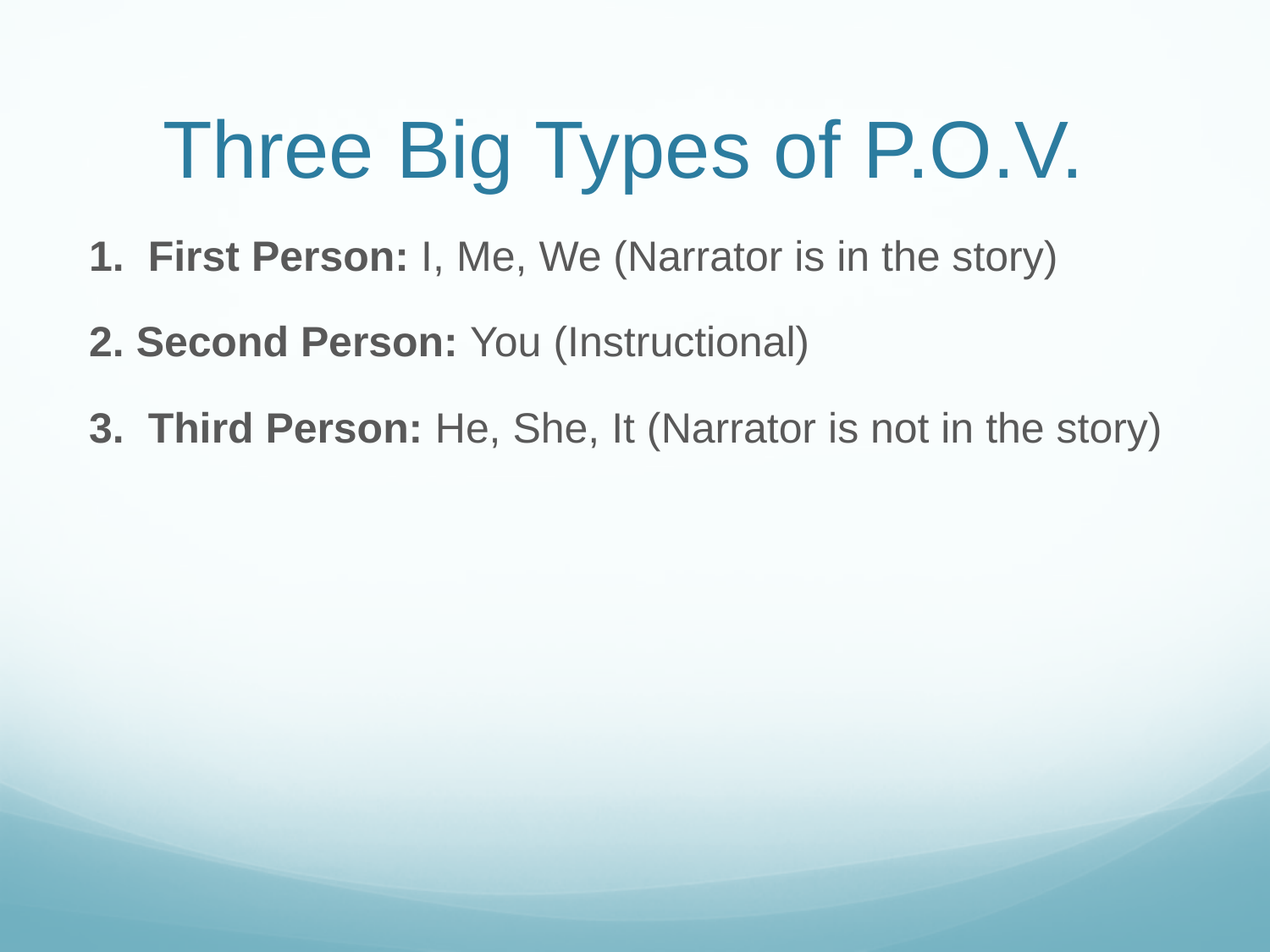

# Three Big Types of P.O.V.
1.  First Person: I, Me, We (Narrator is in the story)
2. Second Person: You (Instructional)
3.  Third Person: He, She, It (Narrator is not in the story)